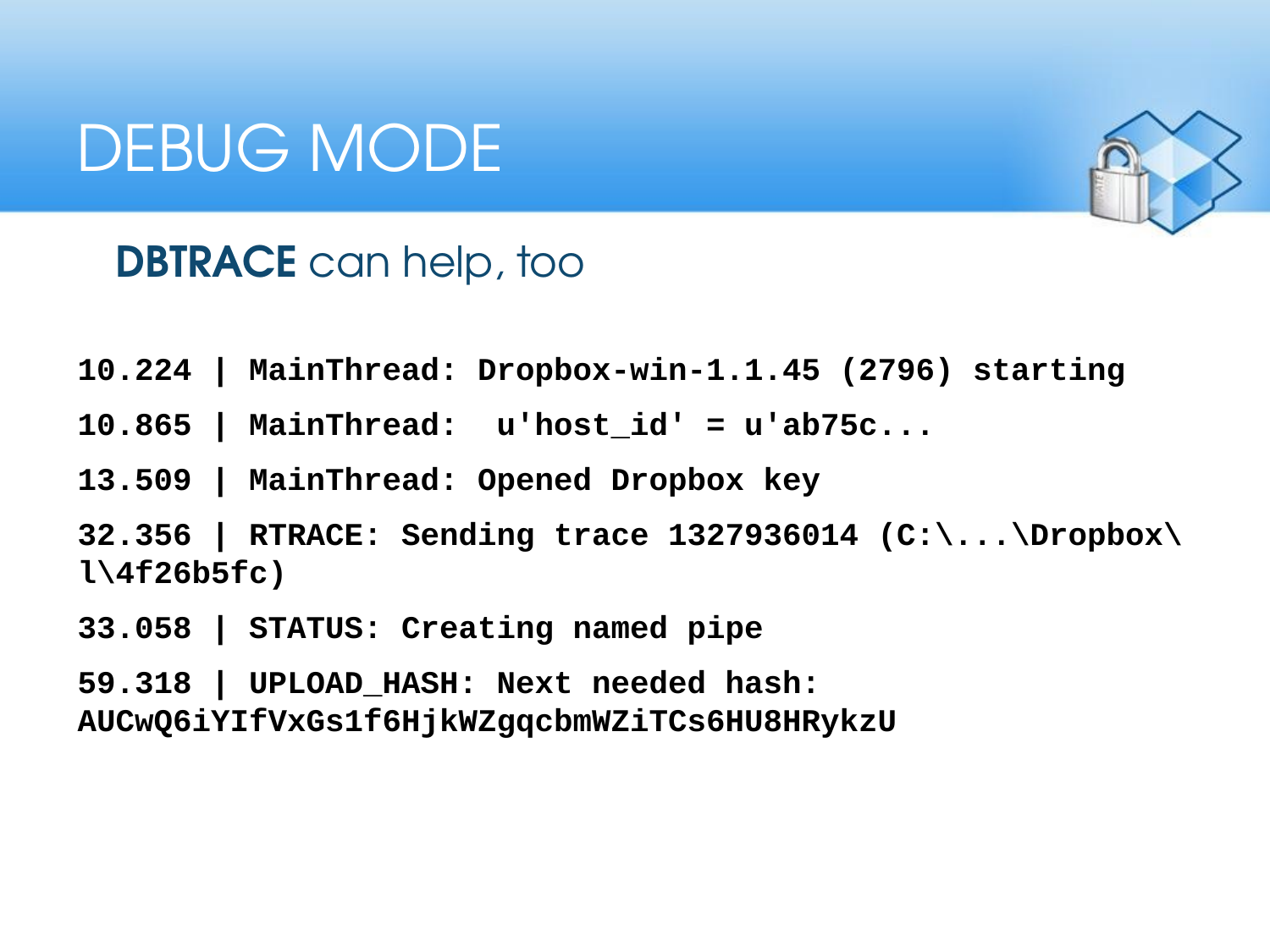

# Debug mode
DBTRACE can help, too

10.224 | MainThread: Dropbox-win-1.1.45 (2796) starting
10.865 | MainThread:  u'host_id' = u'ab75c...
13.509 | MainThread: Opened Dropbox key
32.356 | RTRACE: Sending trace 1327936014 (C:\...\Dropbox\l\4f26b5fc)
33.058 | STATUS: Creating named pipe
59.318 | UPLOAD_HASH: Next needed hash: AUCwQ6iYIfVxGs1f6HjkWZgqcbmWZiTCs6HU8HRykzU